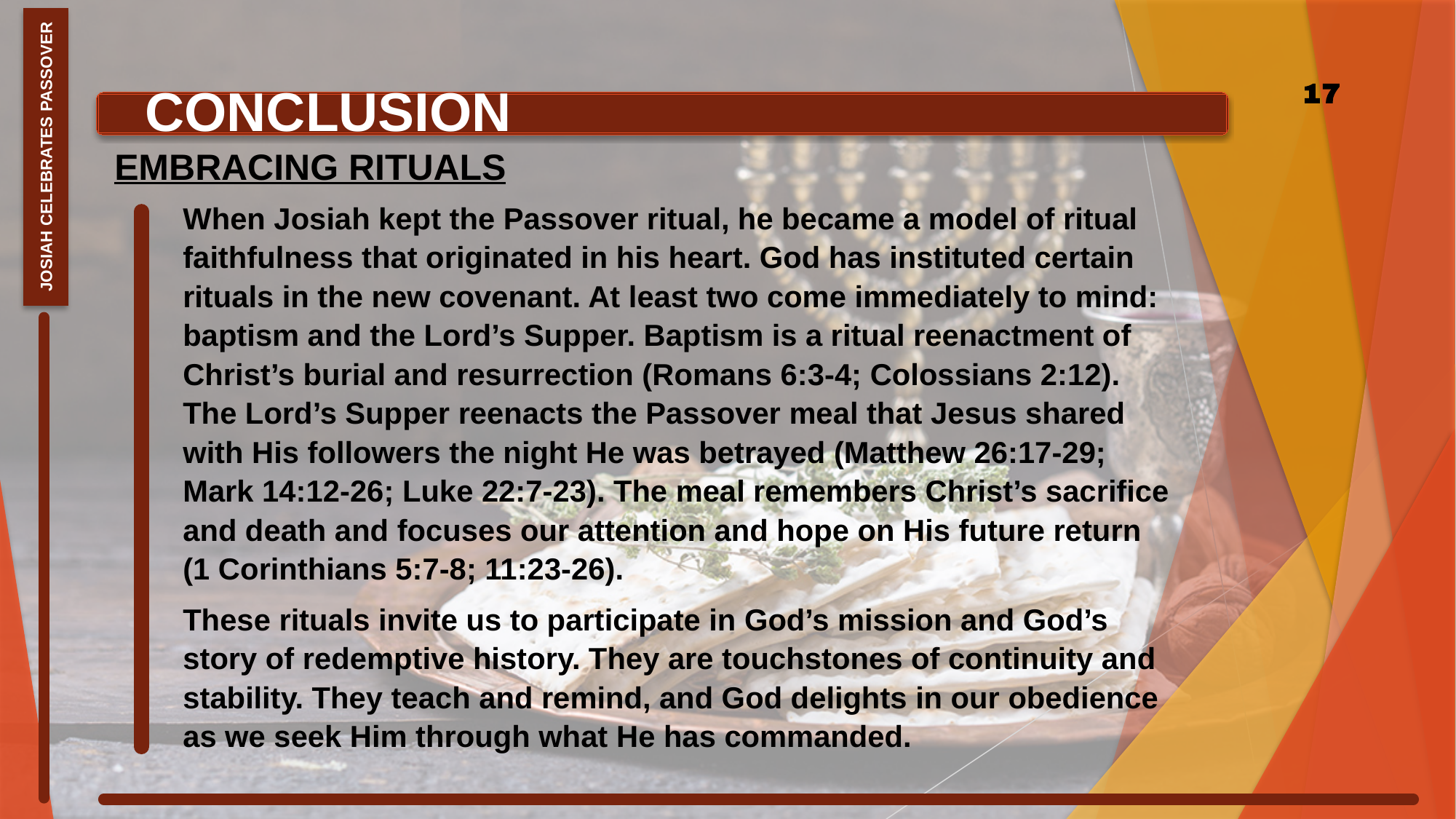

17

  Conclusion
Embracing Rituals
Josiah Celebrates Passover
When Josiah kept the Passover ritual, he became a model of ritual faithfulness that originated in his heart. God has instituted certain rituals in the new covenant. At least two come immediately to mind: baptism and the Lord’s Supper. Baptism is a ritual reenactment of Christ’s burial and resurrection (Romans 6:3-4; Colossians 2:12). The Lord’s Supper reenacts the Passover meal that Jesus shared with His followers the night He was betrayed (Matthew 26:17-29; Mark 14:12-26; Luke 22:7-23). The meal remembers Christ’s sacrifice and death and focuses our attention and hope on His future return (1 Corinthians 5:7-8; 11:23-26).

These rituals invite us to participate in God’s mission and God’s story of redemptive history. They are touchstones of continuity and stability. They teach and remind, and God delights in our obedience as we seek Him through what He has commanded.